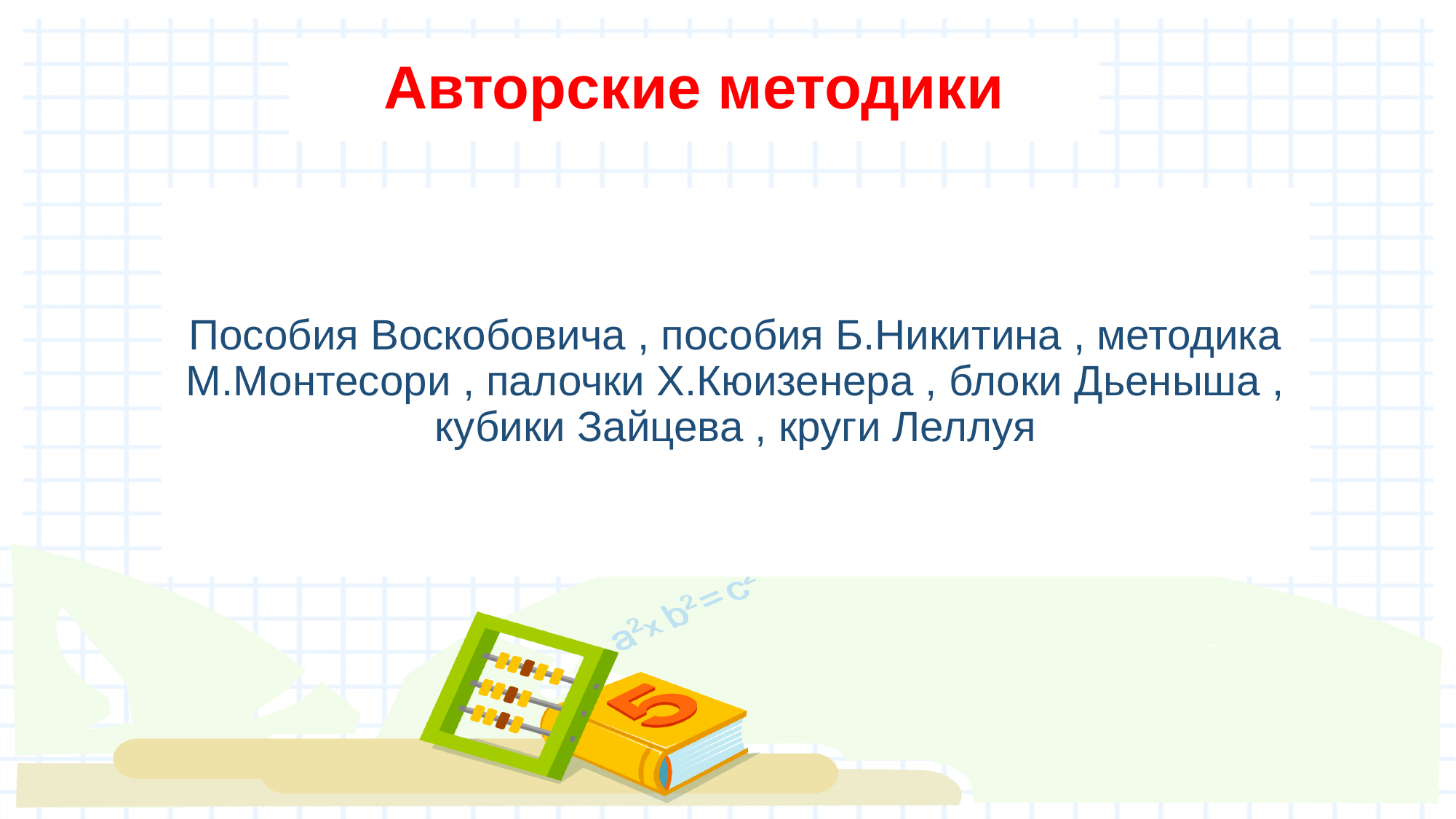

Авторские методики
# Пособия Воскобовича , пособия Б.Никитина , методика М.Монтесори , палочки Х.Кюизенера , блоки Дьеныша , кубики Зайцева , круги Леллуя